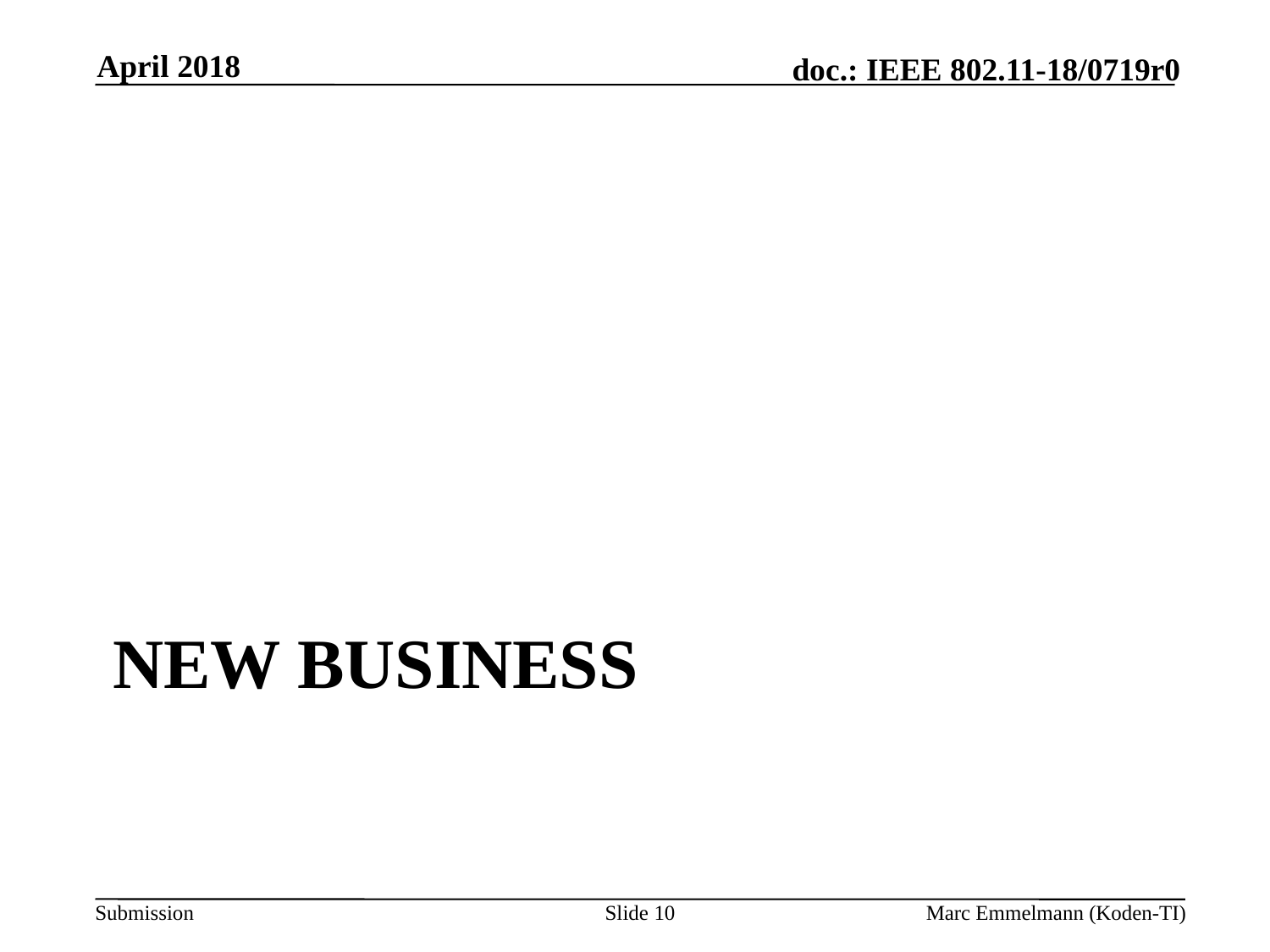

April 2018

# New Business
Slide 10
Marc Emmelmann (Koden-TI)